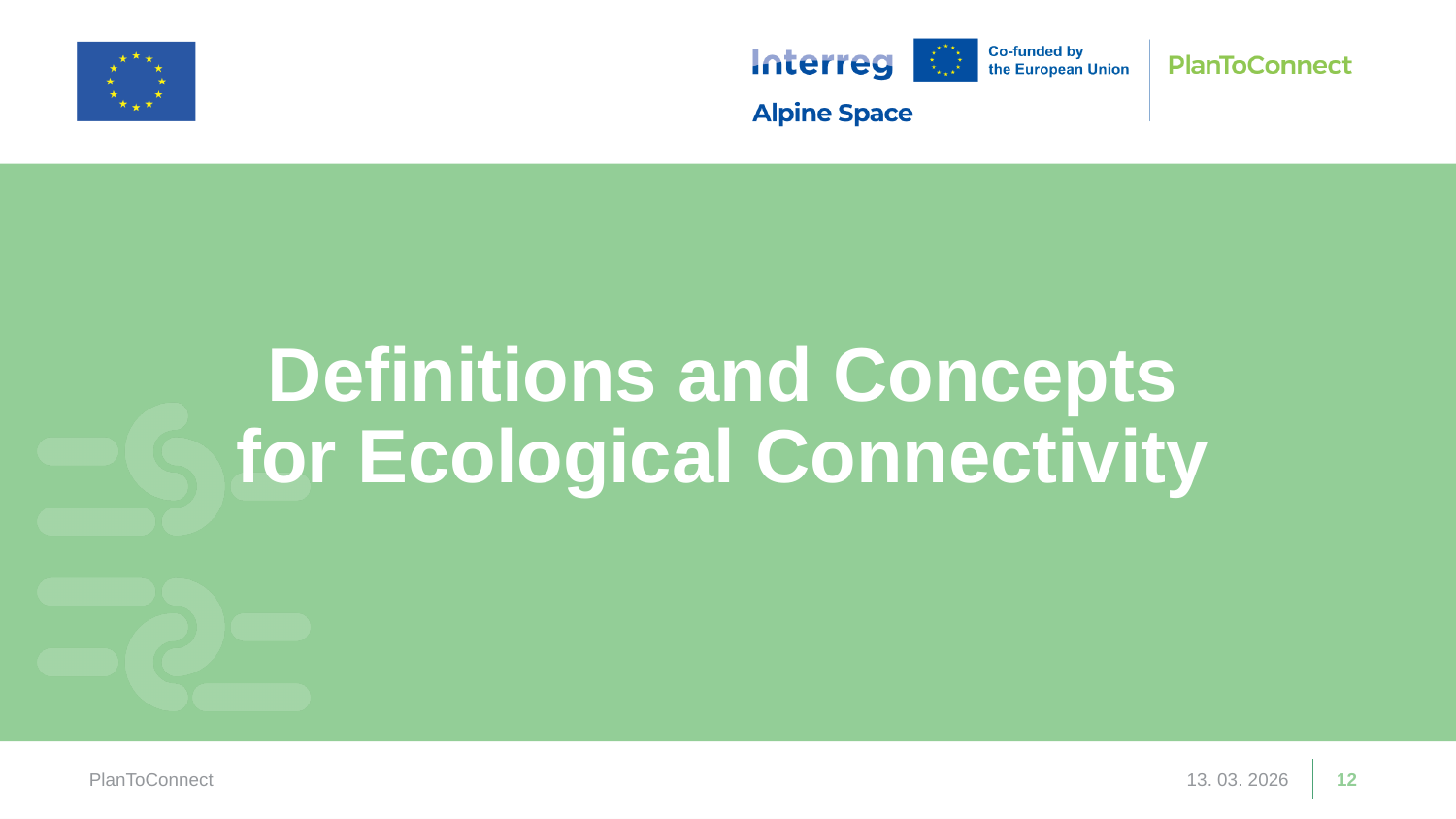

Definitions and Concepts for Ecological Connectivity
PlanToConnect
13. 03. 2026
12